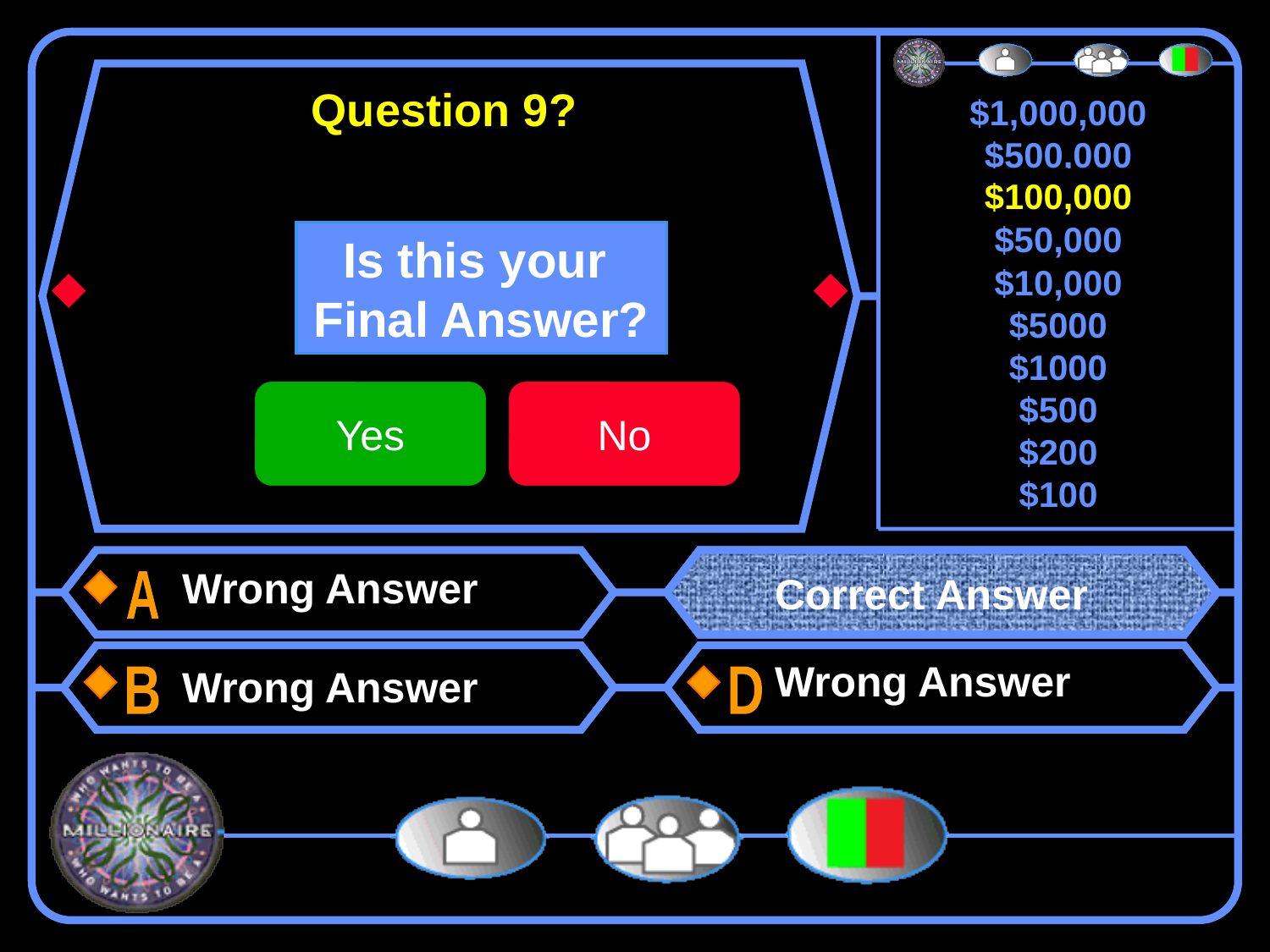

# Question 9?
$100,000
Is this your
Final Answer?

Yes
No

Wrong Answer

Wrong Answer
Correct Answer

Wrong Answer